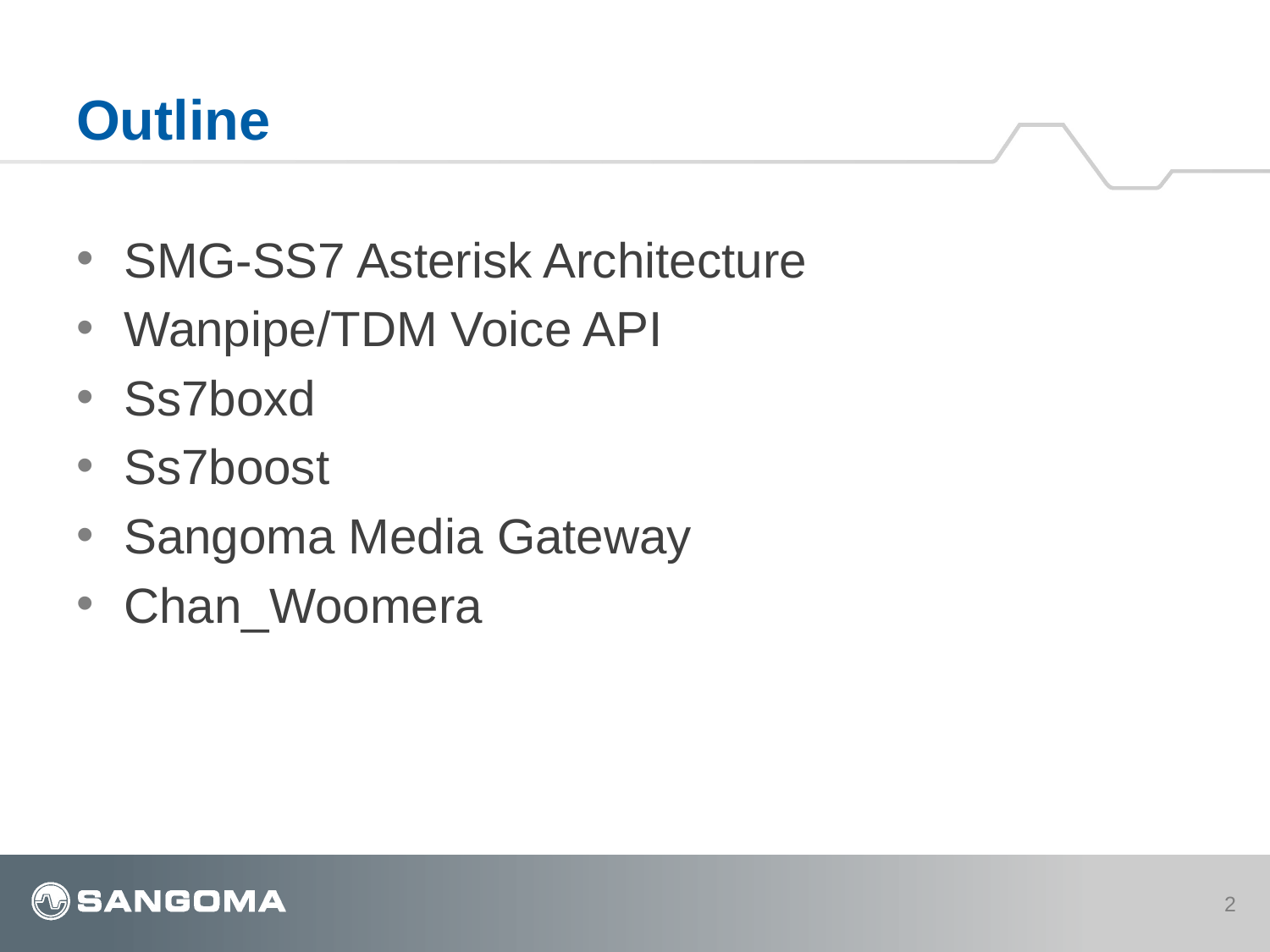

# Outline
SMG-SS7 Asterisk Architecture
Wanpipe/TDM Voice API
Ss7boxd
Ss7boost
Sangoma Media Gateway
Chan_Woomera
2